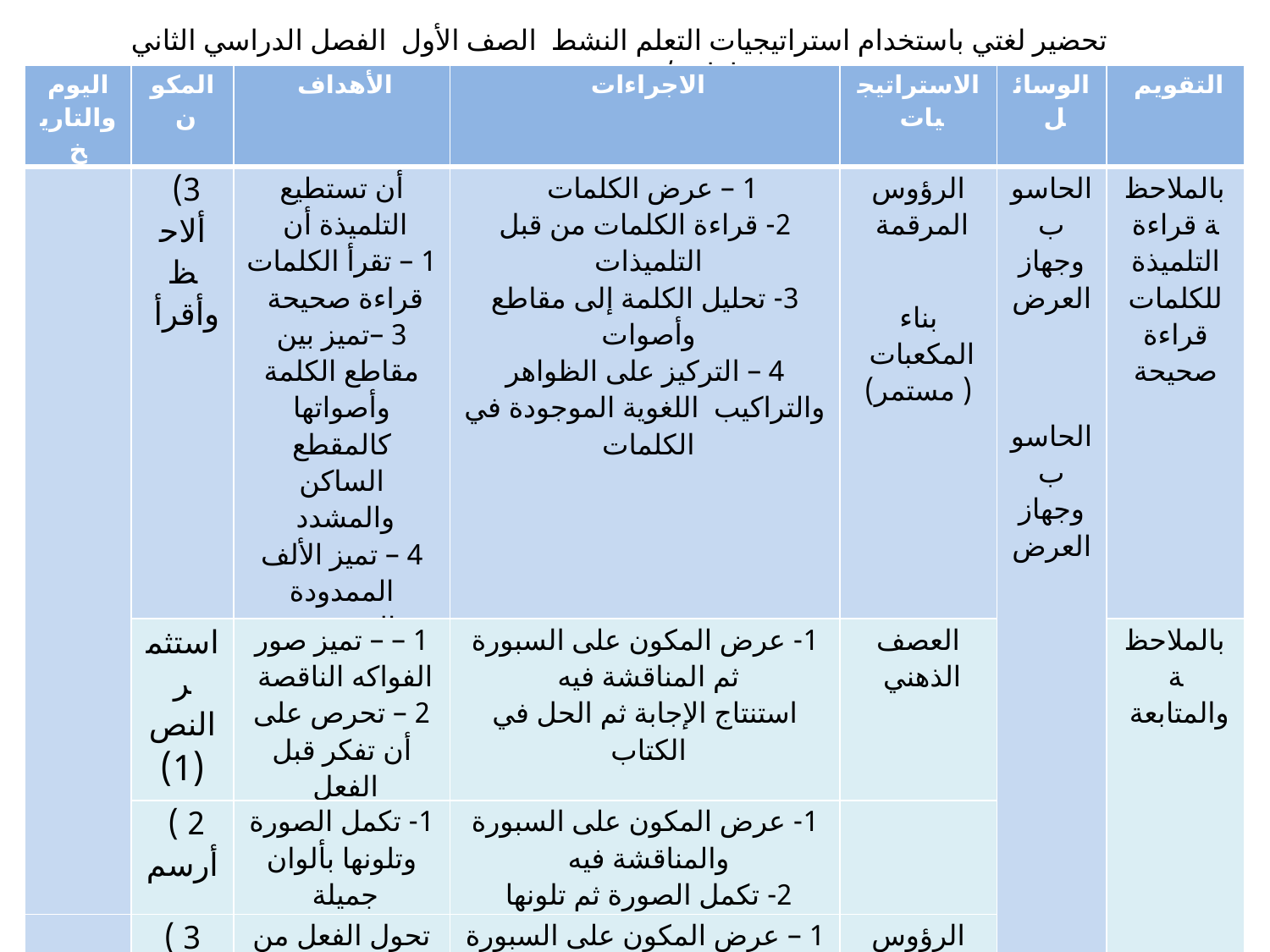

تحضير لغتي باستخدام استراتيجيات التعلم النشط  الصف الأول  الفصل الدراسي الثاني  لعام  / .....................

| اليوم والتاريخ | المكون | الأهداف | الاجراءات | الاستراتيجيات | الوسائل | التقويم |
| --- | --- | --- | --- | --- | --- | --- |
|  | 3) ألاحظ وأقرأ | أن تستطيع التلميذة أن 1 – تقرأ الكلمات قراءة صحيحة 3 –تميز بين مقاطع الكلمة وأصواتها كالمقطع الساكن والمشدد 4 – تميز الألف الممدودة والمقصورة | 1 – عرض الكلمات 2- قراءة الكلمات من قبل التلميذات 3- تحليل الكلمة إلى مقاطع وأصوات 4 – التركيز على الظواهر والتراكيب اللغوية الموجودة في الكلمات | الرؤوس المرقمة بناء المكعبات ( مستمر) | الحاسوب وجهاز العرض الحاسوب وجهاز العرض | بالملاحظة قراءة التلميذة للكلمات قراءة صحيحة |
|  | استثمر النص (1) | 1 – – تميز صور الفواكه الناقصة 2 – تحرص على أن تفكر قبل الفعل | 1- عرض المكون على السبورة ثم المناقشة فيه استنتاج الإجابة ثم الحل في الكتاب | العصف الذهني |  | بالملاحظة والمتابعة |
|  | 2 ) أرسم | 1- تكمل الصورة وتلونها بألوان جميلة | 1- عرض المكون على السبورة والمناقشة فيه 2- تكمل الصورة ثم تلونها |  |  |  |
|  | 3 ) أحول | تحول الفعل من المذكر إلى المؤنث وتميز بينهما | 1 – عرض المكون على السبورة ثم القراءة النموذجية للجمل 2- شرح قاعدة الفعل ومناسبة للمذكر والمؤنث 3- إكمال الجمل في الكتاب | الرؤوس المرقمة |  |  |